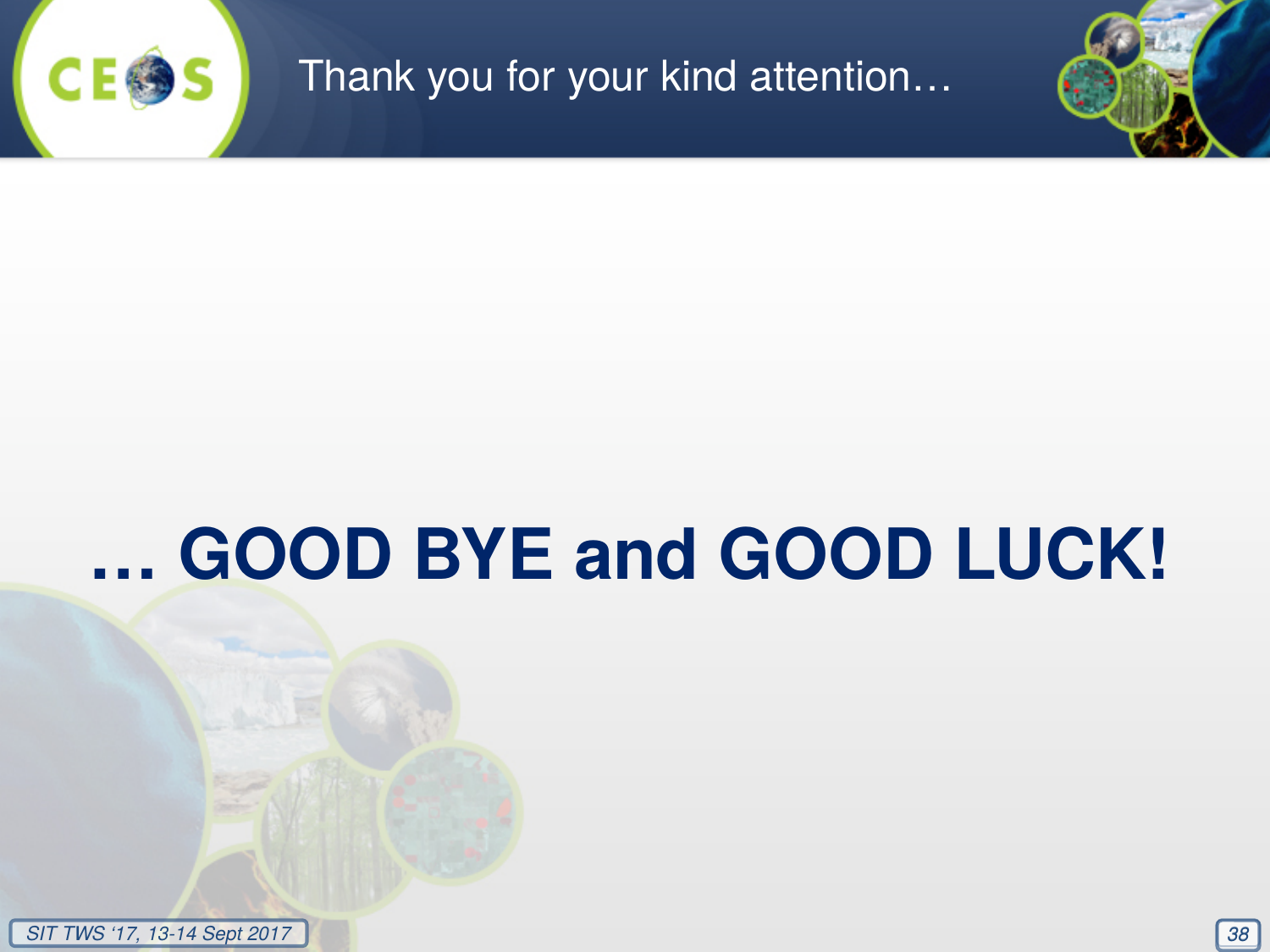

Thank you for your kind attention…

… GOOD BYE and GOOD LUCK!
38
38